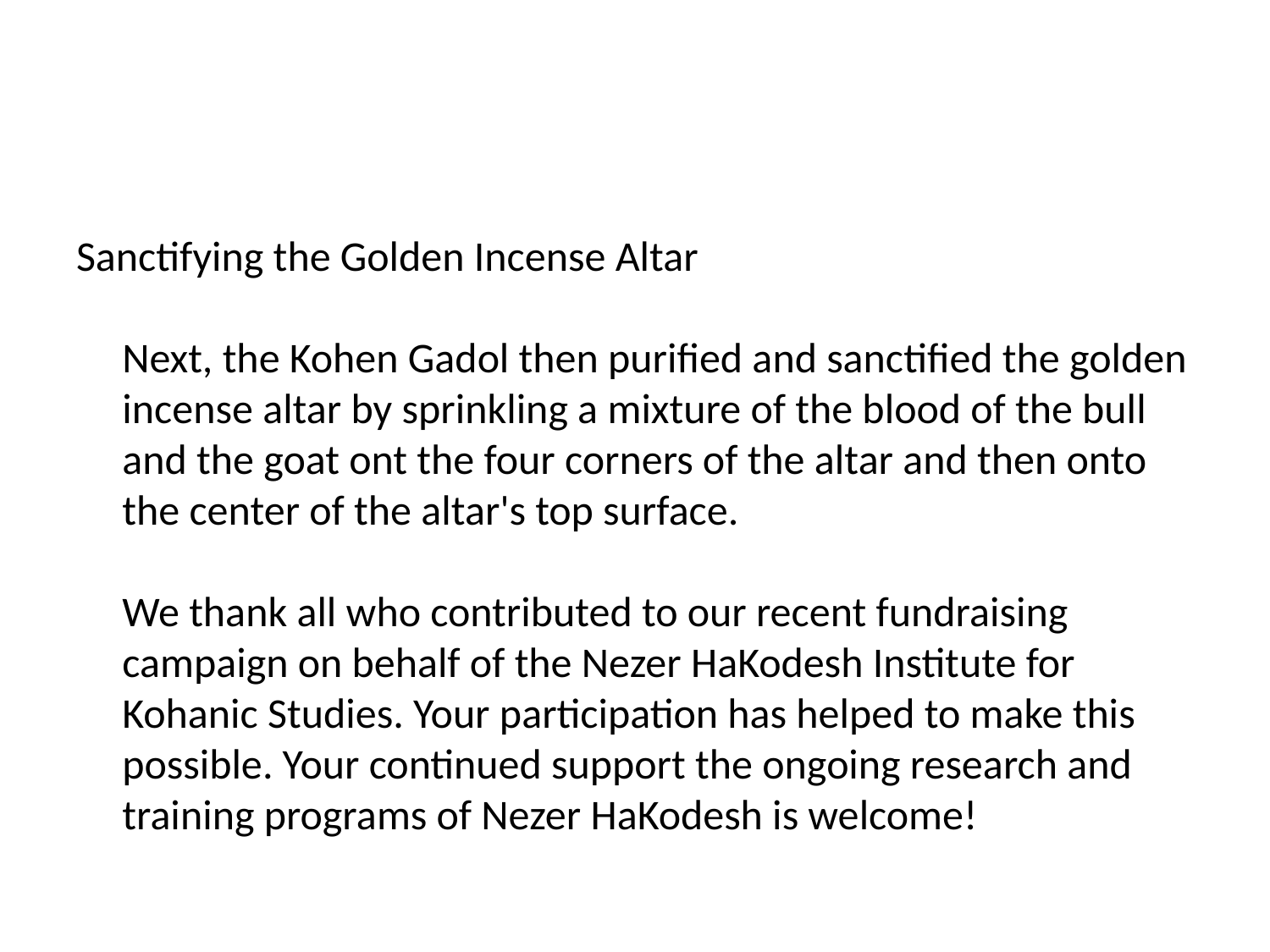

Sanctifying the Golden Incense Altar
Next, the Kohen Gadol then purified and sanctified the golden incense altar by sprinkling a mixture of the blood of the bull and the goat ont the four corners of the altar and then onto the center of the altar's top surface.
We thank all who contributed to our recent fundraising campaign on behalf of the Nezer HaKodesh Institute for Kohanic Studies. Your participation has helped to make this possible. Your continued support the ongoing research and training programs of Nezer HaKodesh is welcome!